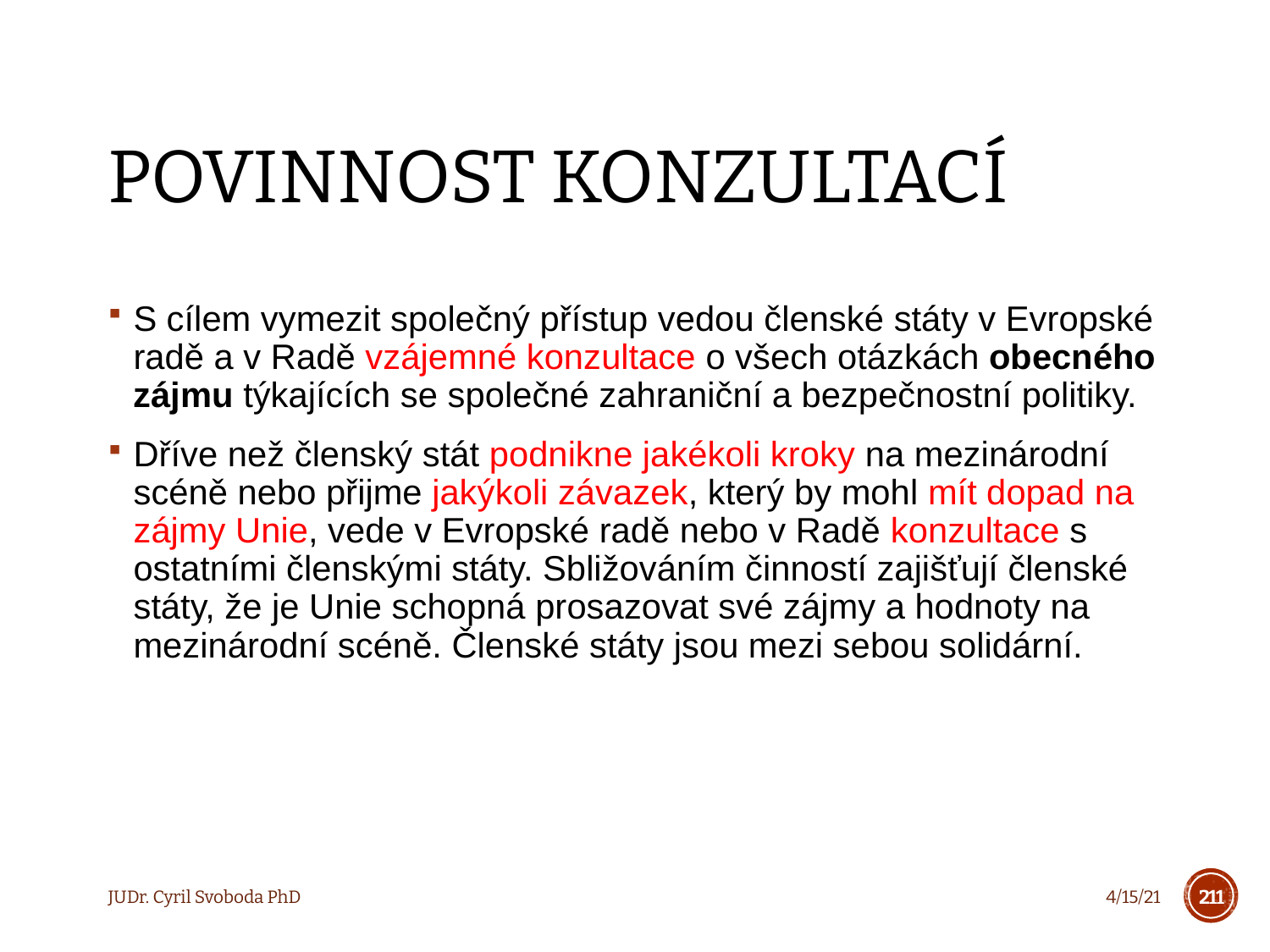

# Povinnost konzultací
S cílem vymezit společný přístup vedou členské státy v Evropské radě a v Radě vzájemné konzultace o všech otázkách obecného zájmu týkajících se společné zahraniční a bezpečnostní politiky.
Dříve než členský stát podnikne jakékoli kroky na mezinárodní scéně nebo přijme jakýkoli závazek, který by mohl mít dopad na zájmy Unie, vede v Evropské radě nebo v Radě konzultace s ostatními členskými státy. Sbližováním činností zajišťují členské státy, že je Unie schopná prosazovat své zájmy a hodnoty na mezinárodní scéně. Členské státy jsou mezi sebou solidární.
JUDr. Cyril Svoboda PhD
4/15/21
211